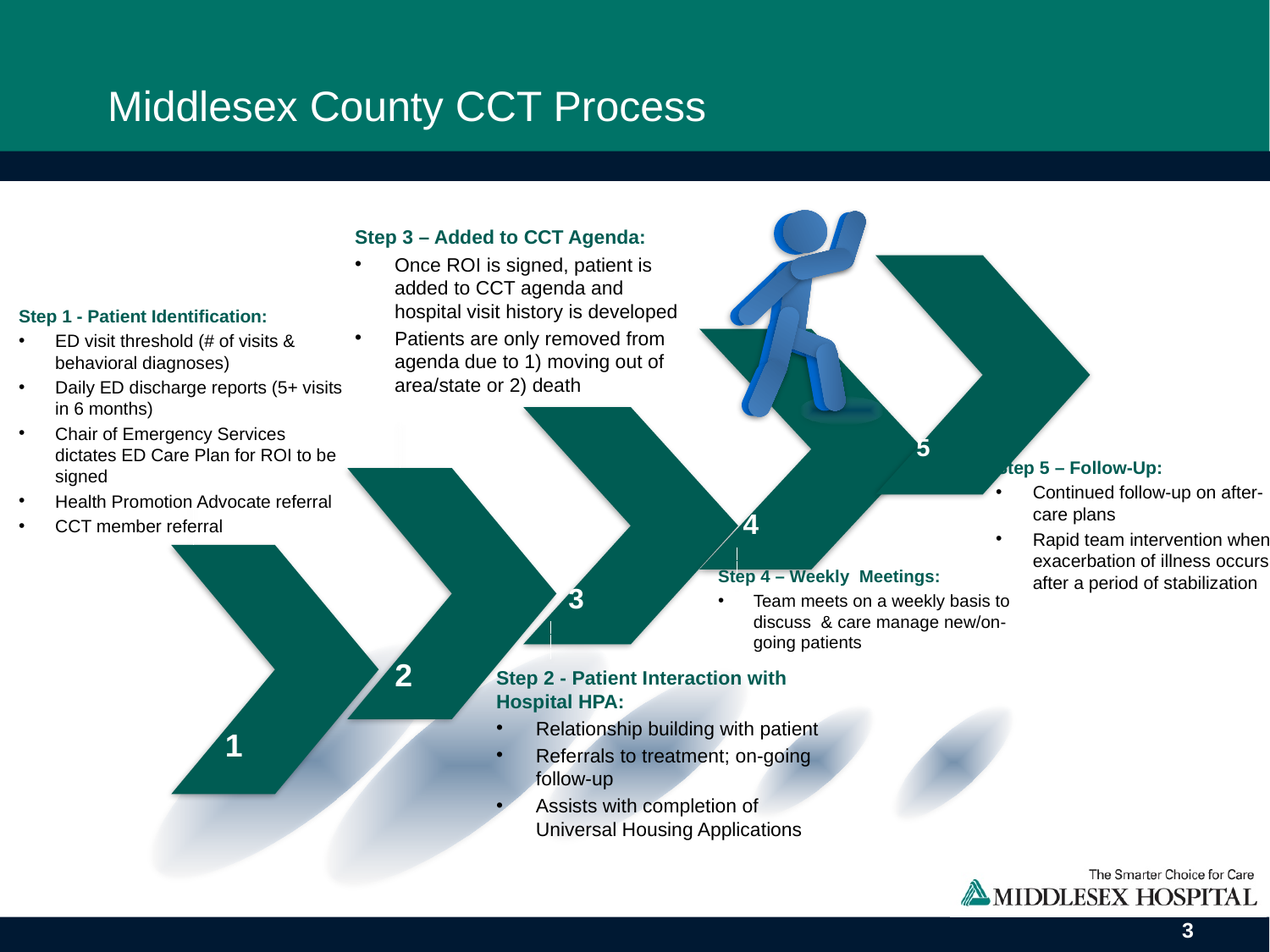

# Middlesex County CCT Process

Step 3 – Added to CCT Agenda:
Once ROI is signed, patient is added to CCT agenda and hospital visit history is developed
Patients are only removed from agenda due to 1) moving out of area/state or 2) death

Step 1 - Patient Identification:
ED visit threshold (# of visits & behavioral diagnoses)
Daily ED discharge reports (5+ visits in 6 months)
Chair of Emergency Services dictates ED Care Plan for ROI to be signed
Health Promotion Advocate referral
CCT member referral

5

Step 5 – Follow-Up:
Continued follow-up on after-care plans
Rapid team intervention when exacerbation of illness occurs after a period of stabilization

4

Step 4 – Weekly  Meetings:
Team meets on a weekly basis to discuss  & care manage new/on-going patients

3
2
Step 2 - Patient Interaction with Hospital HPA:
Relationship building with patient
Referrals to treatment; on-going follow-up
Assists with completion of Universal Housing Applications

1

3